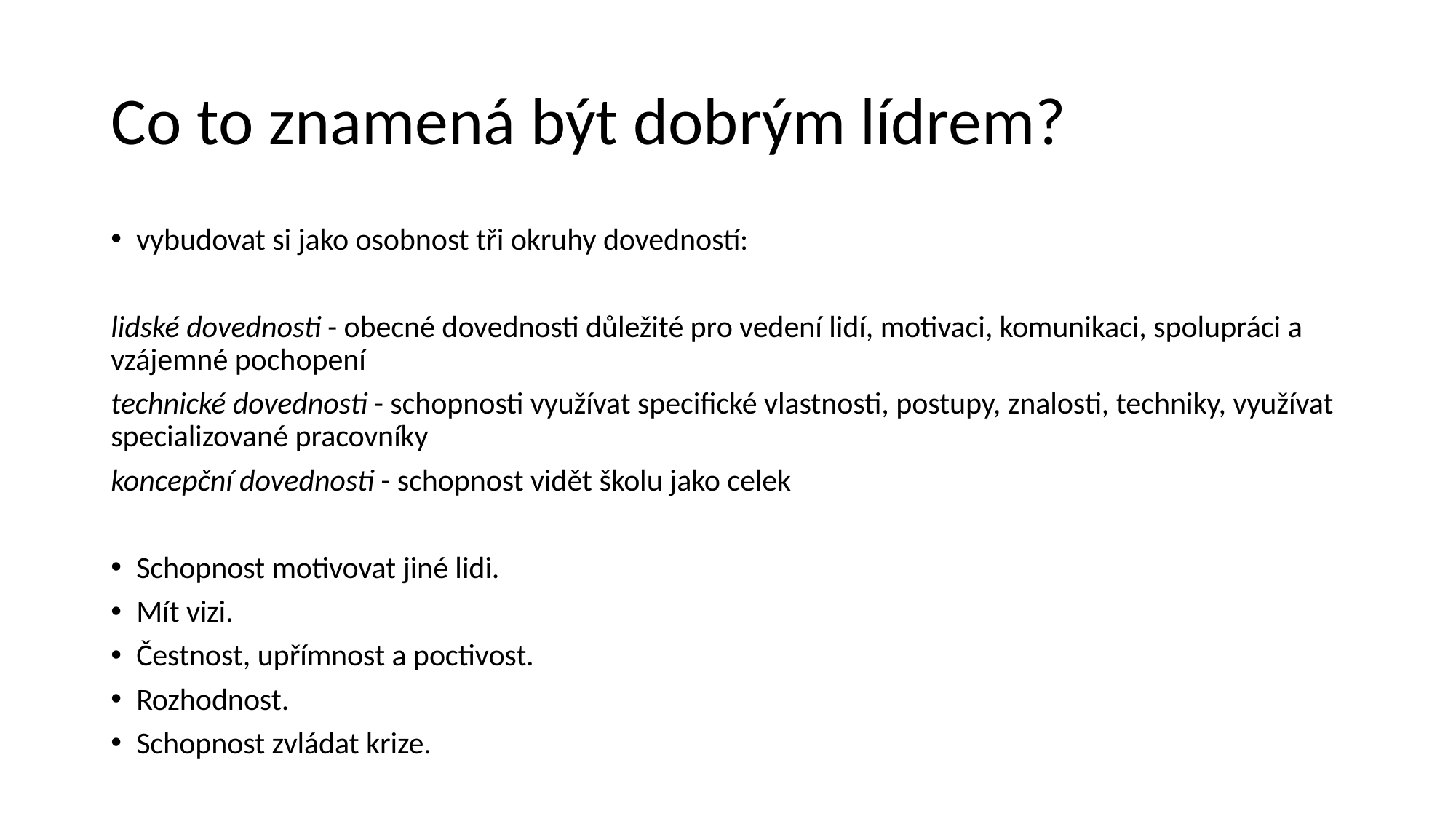

# Co to znamená být dobrým lídrem?
vybudovat si jako osobnost tři okruhy dovedností:

lidské dovednosti - obecné dovednosti důležité pro vedení lidí, motivaci, komunikaci, spolupráci a vzájemné pochopení
technické dovednosti - schopnosti využívat specifické vlastnosti, postupy, znalosti, techniky, využívat specializované pracovníky
koncepční dovednosti - schopnost vidět školu jako celek

Schopnost motivovat jiné lidi.
Mít vizi.
Čestnost, upřímnost a poctivost.
Rozhodnost.
Schopnost zvládat krize.